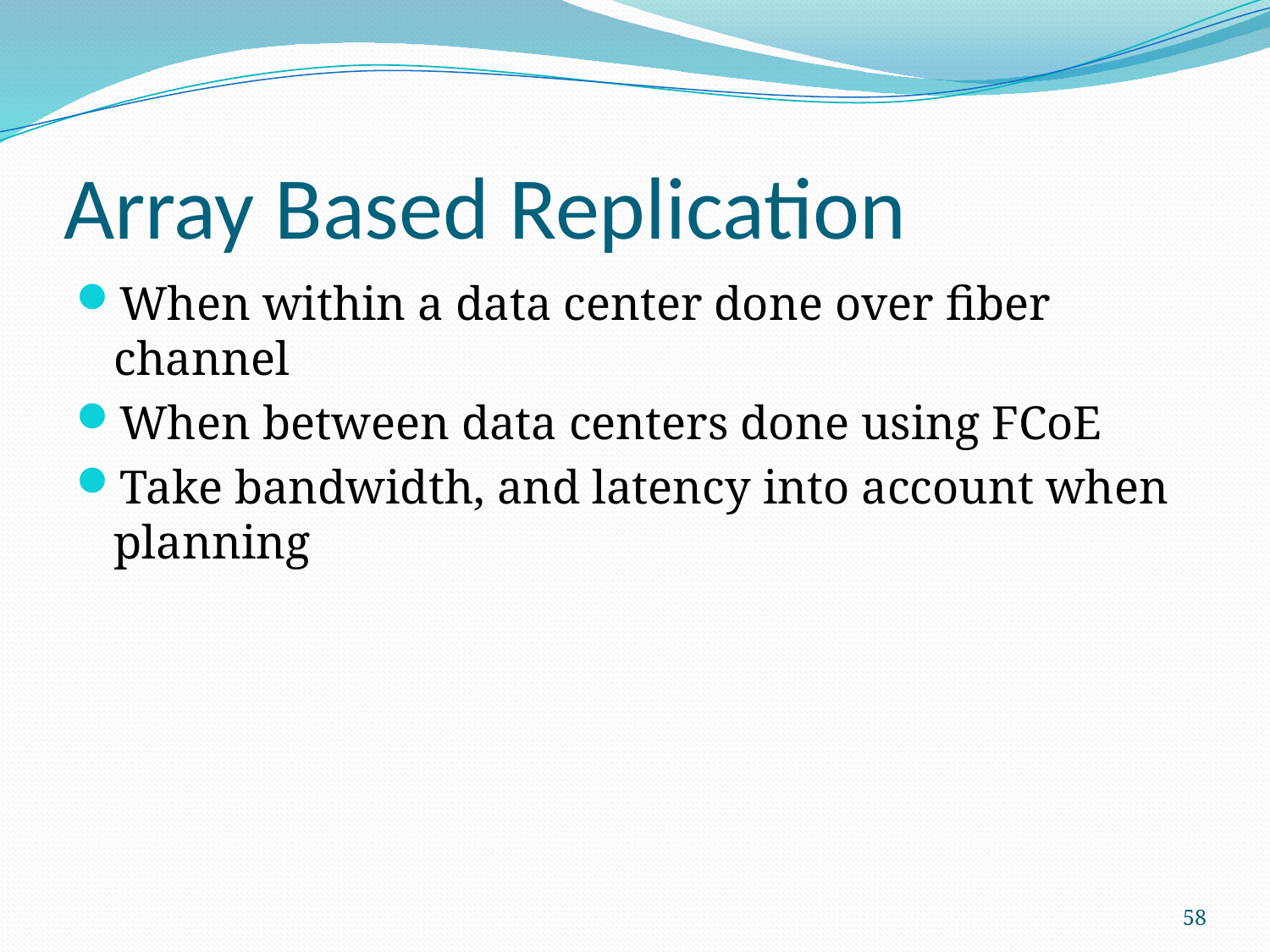

# Array Based Replication
When within a data center done over fiber channel
When between data centers done using FCoE
Take bandwidth, and latency into account when planning

58